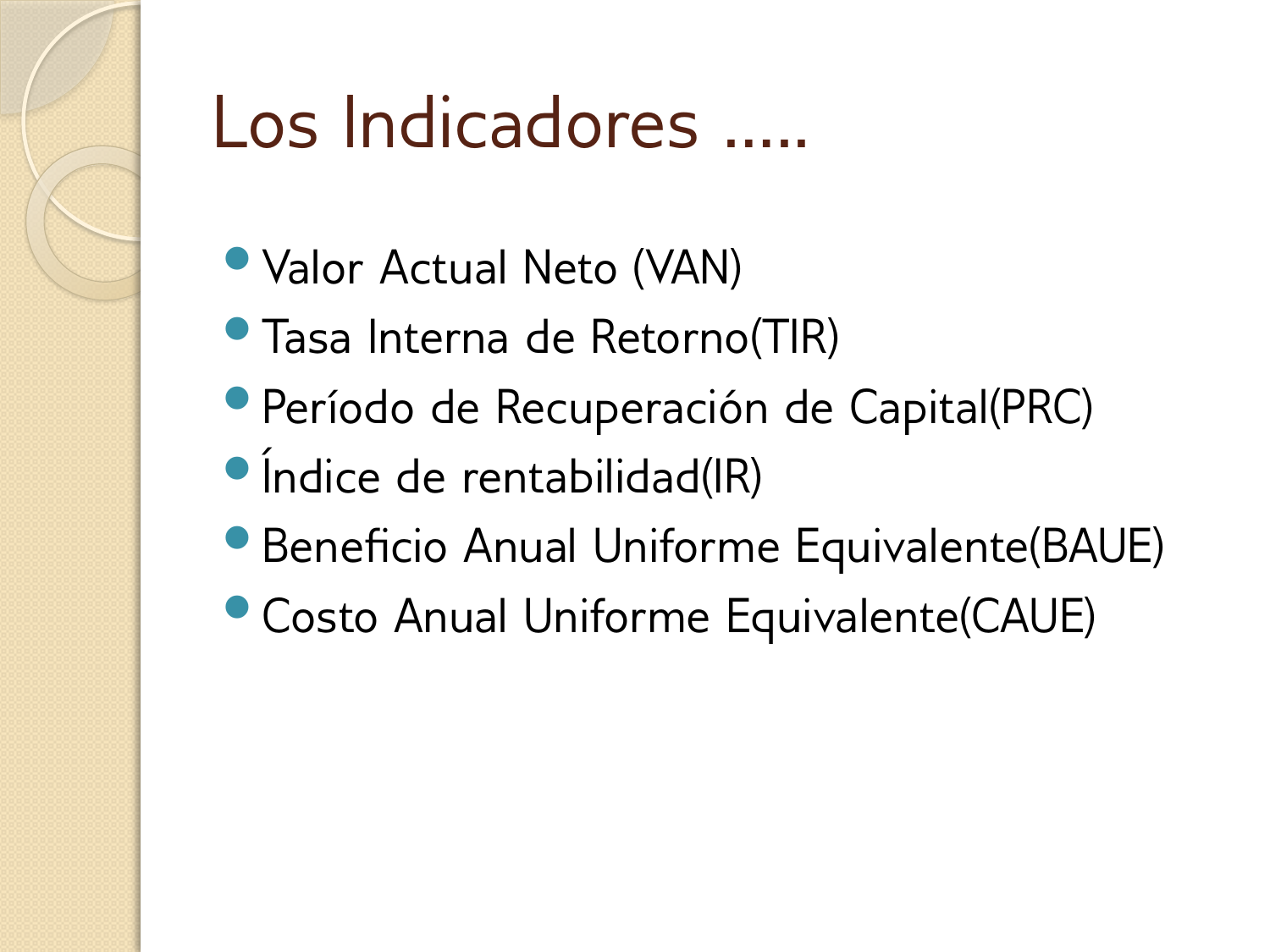

# Los Indicadores …..
Valor Actual Neto (VAN)
Tasa Interna de Retorno(TIR)
Período de Recuperación de Capital(PRC)
Índice de rentabilidad(IR)
Beneficio Anual Uniforme Equivalente(BAUE)
Costo Anual Uniforme Equivalente(CAUE)